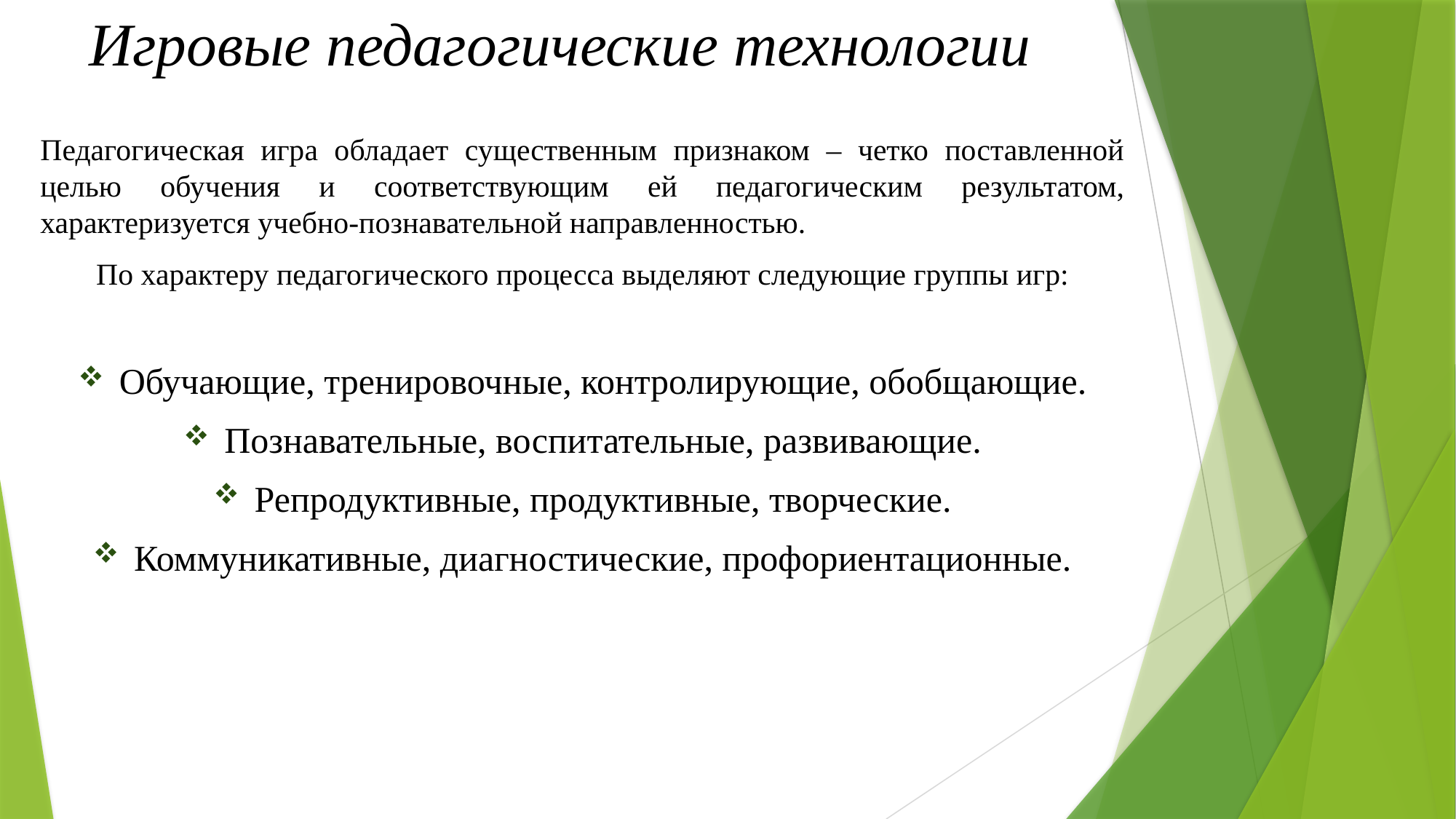

# Игровые педагогические технологии
Педагогическая игра обладает существенным признаком – четко поставленной целью обучения и соответствующим ей педагогическим результатом, характеризуется учебно-познавательной направленностью.
По характеру педагогического процесса выделяют следующие группы игр:

Обучающие, тренировочные, контролирующие, обобщающие.
Познавательные, воспитательные, развивающие.
Репродуктивные, продуктивные, творческие.
Коммуникативные, диагностические, профориентационные.